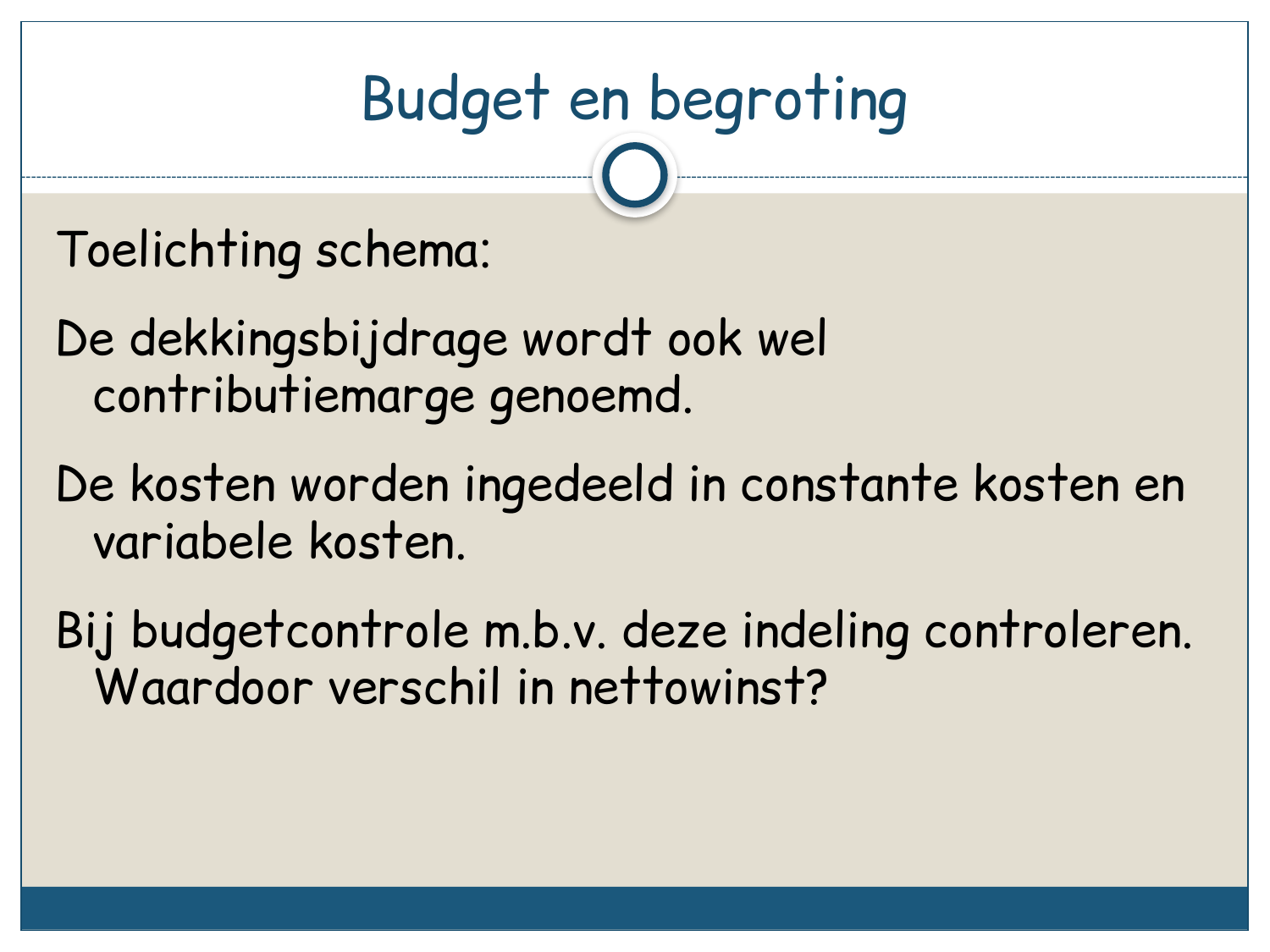

# Budget en begroting
Toelichting schema:

De dekkingsbijdrage wordt ook wel contributiemarge genoemd.

De kosten worden ingedeeld in constante kosten en variabele kosten.

Bij budgetcontrole m.b.v. deze indeling controleren. Waardoor verschil in nettowinst?